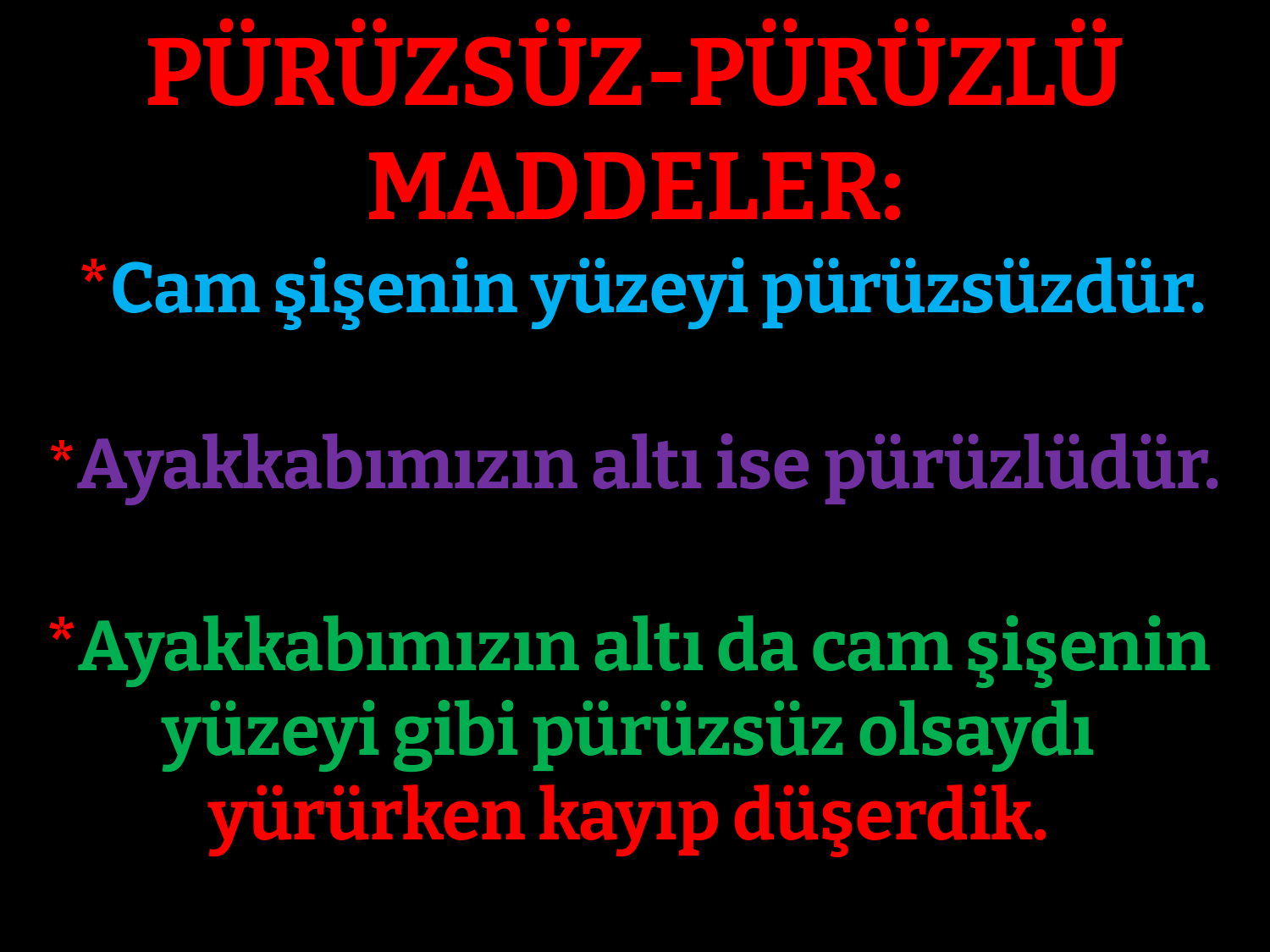

PÜRÜZSÜZ-PÜRÜZLÜ MADDELER:
*Cam şişenin yüzeyi pürüzsüzdür.

#
*Ayakkabımızın altı ise pürüzlüdür.
*Ayakkabımızın altı da cam şişenin yüzeyi gibi pürüzsüz olsaydı yürürken kayıp düşerdik.